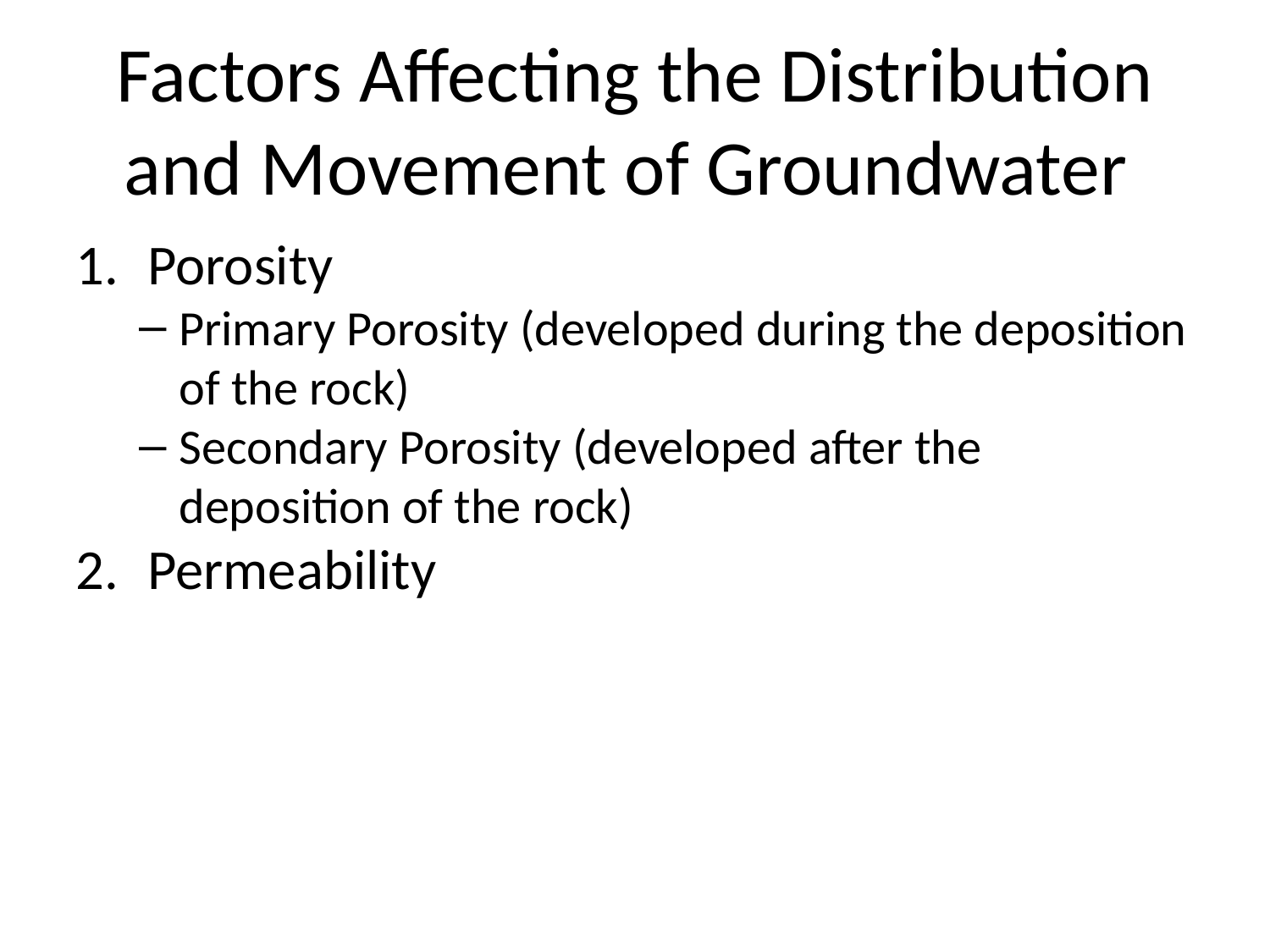

Factors Affecting the Distribution and Movement of Groundwater
Porosity
Primary Porosity (developed during the deposition of the rock)
Secondary Porosity (developed after the deposition of the rock)
Permeability